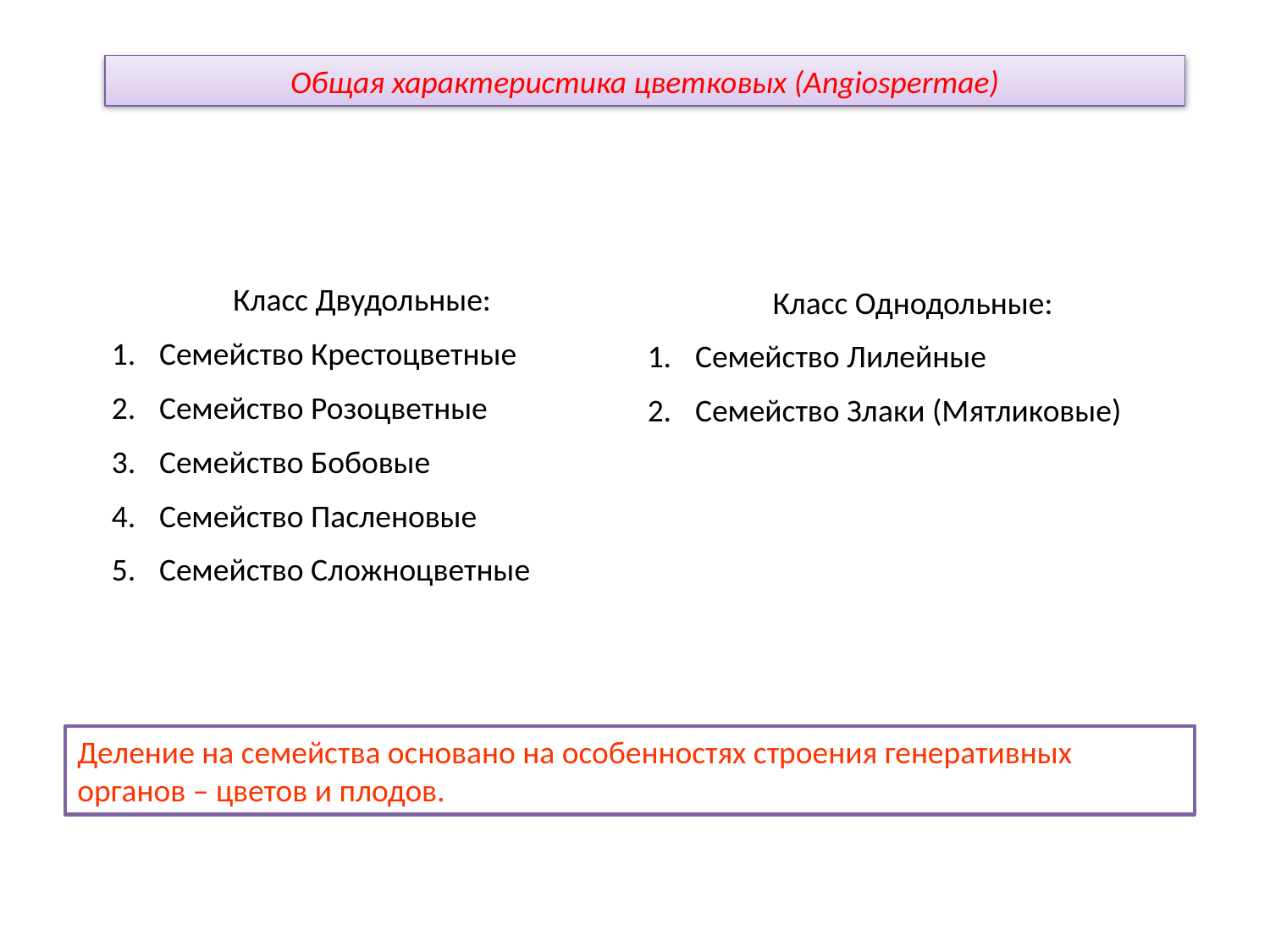

Общая характеристика цветковых (Angiospermae)
Класс Двудольные:
Семейство Крестоцветные
Семейство Розоцветные
Семейство Бобовые
Семейство Пасленовые
Семейство Сложноцветные
Класс Однодольные:
Семейство Лилейные
Семейство Злаки (Мятликовые)
Деление на семейства основано на особенностях строения генеративных органов – цветов и плодов.